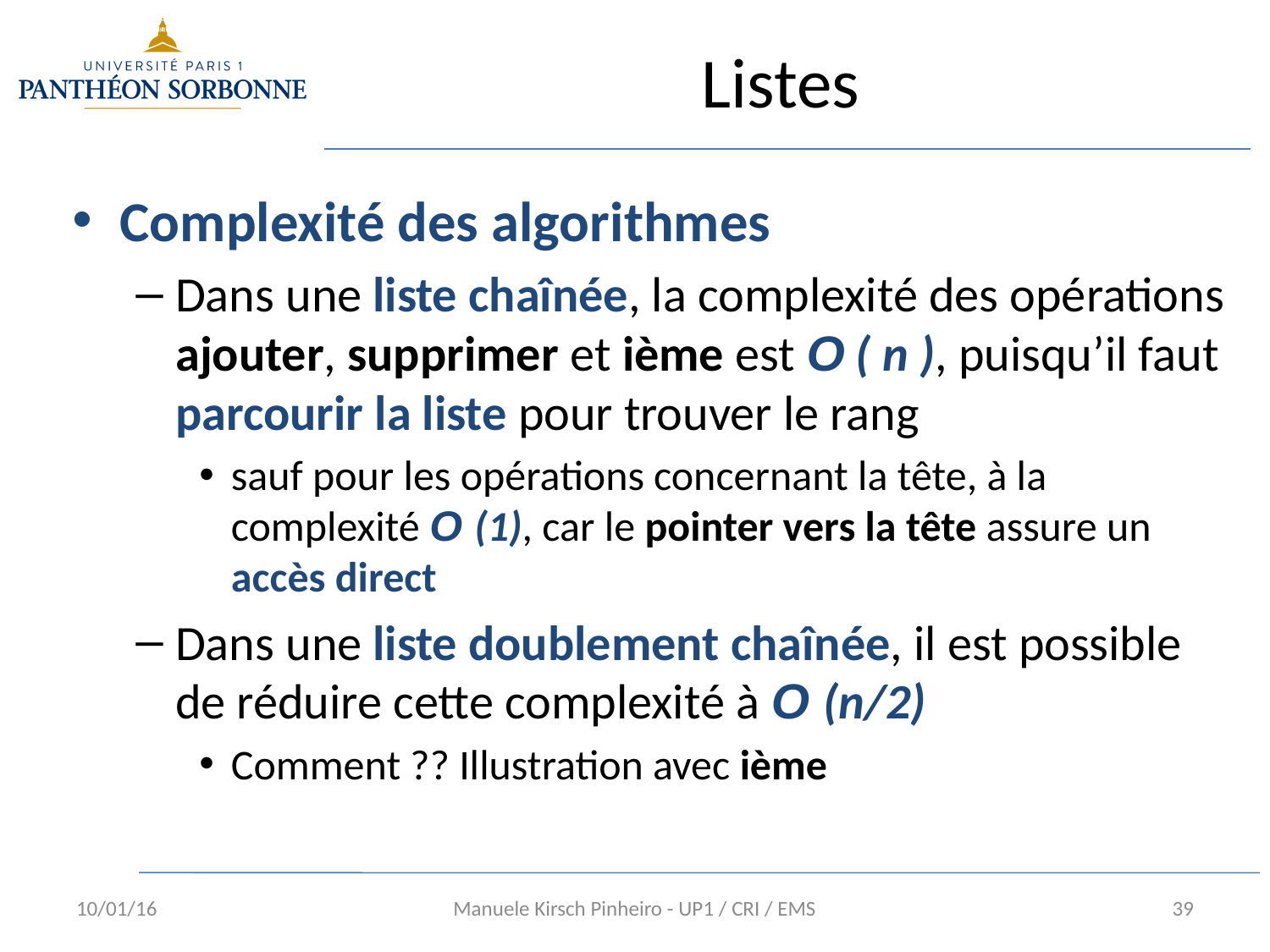

# Listes
Complexité des algorithmes
Dans une liste chaînée, la complexité des opérations ajouter, supprimer et ième est O ( n ), puisqu’il faut parcourir la liste pour trouver le rang
sauf pour les opérations concernant la tête, à la complexité O (1), car le pointer vers la tête assure un accès direct
Dans une liste doublement chaînée, il est possible de réduire cette complexité à O (n/2)
Comment ?? Illustration avec ième
10/01/16
Manuele Kirsch Pinheiro - UP1 / CRI / EMS
39